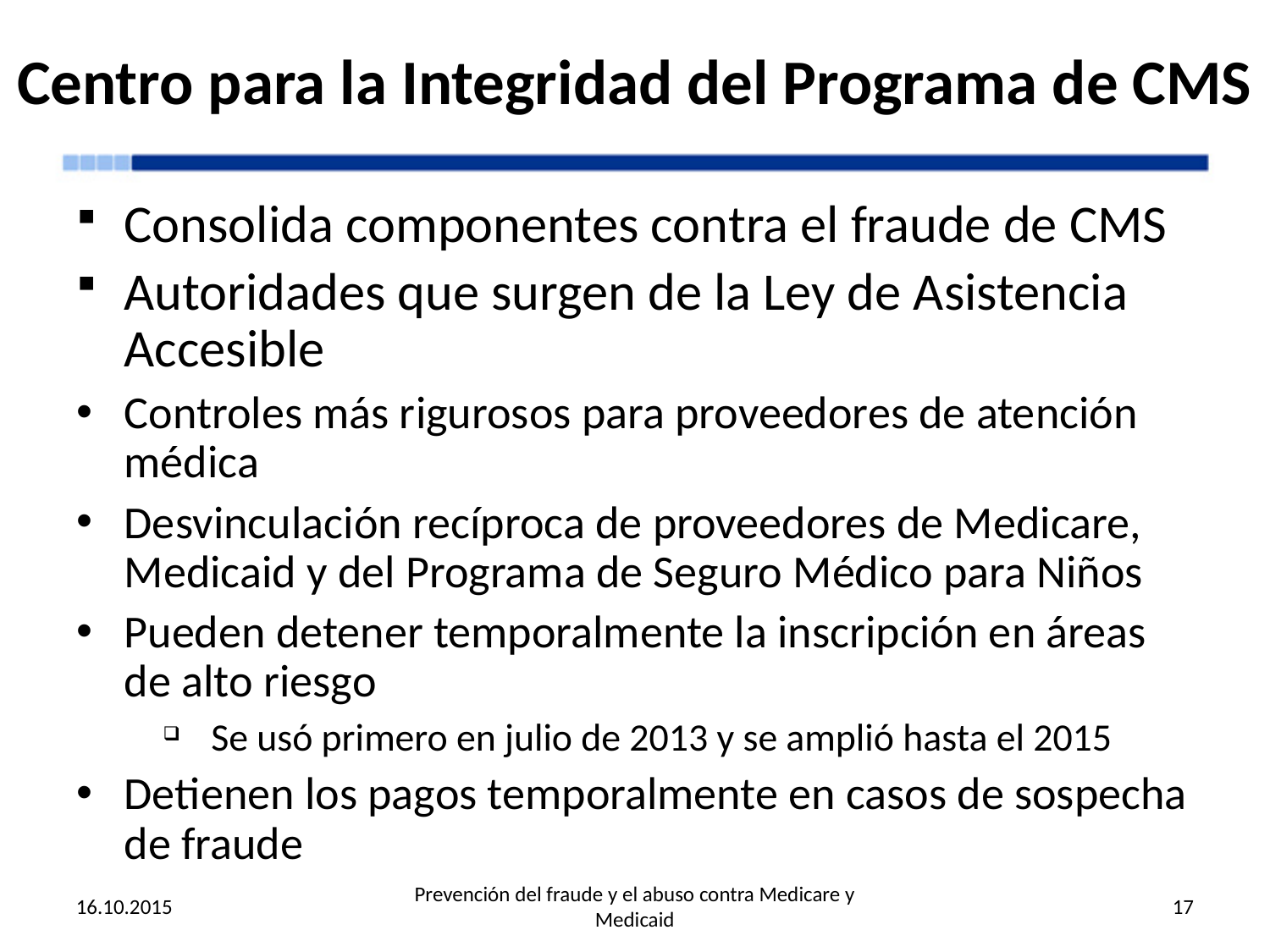

# Centro para la Integridad del Programa de CMS
Consolida componentes contra el fraude de CMS
Autoridades que surgen de la Ley de Asistencia Accesible
Controles más rigurosos para proveedores de atención médica
Desvinculación recíproca de proveedores de Medicare, Medicaid y del Programa de Seguro Médico para Niños
Pueden detener temporalmente la inscripción en áreas de alto riesgo
Se usó primero en julio de 2013 y se amplió hasta el 2015
Detienen los pagos temporalmente en casos de sospecha de fraude

16.10.2015
Prevención del fraude y el abuso contra Medicare y Medicaid
17